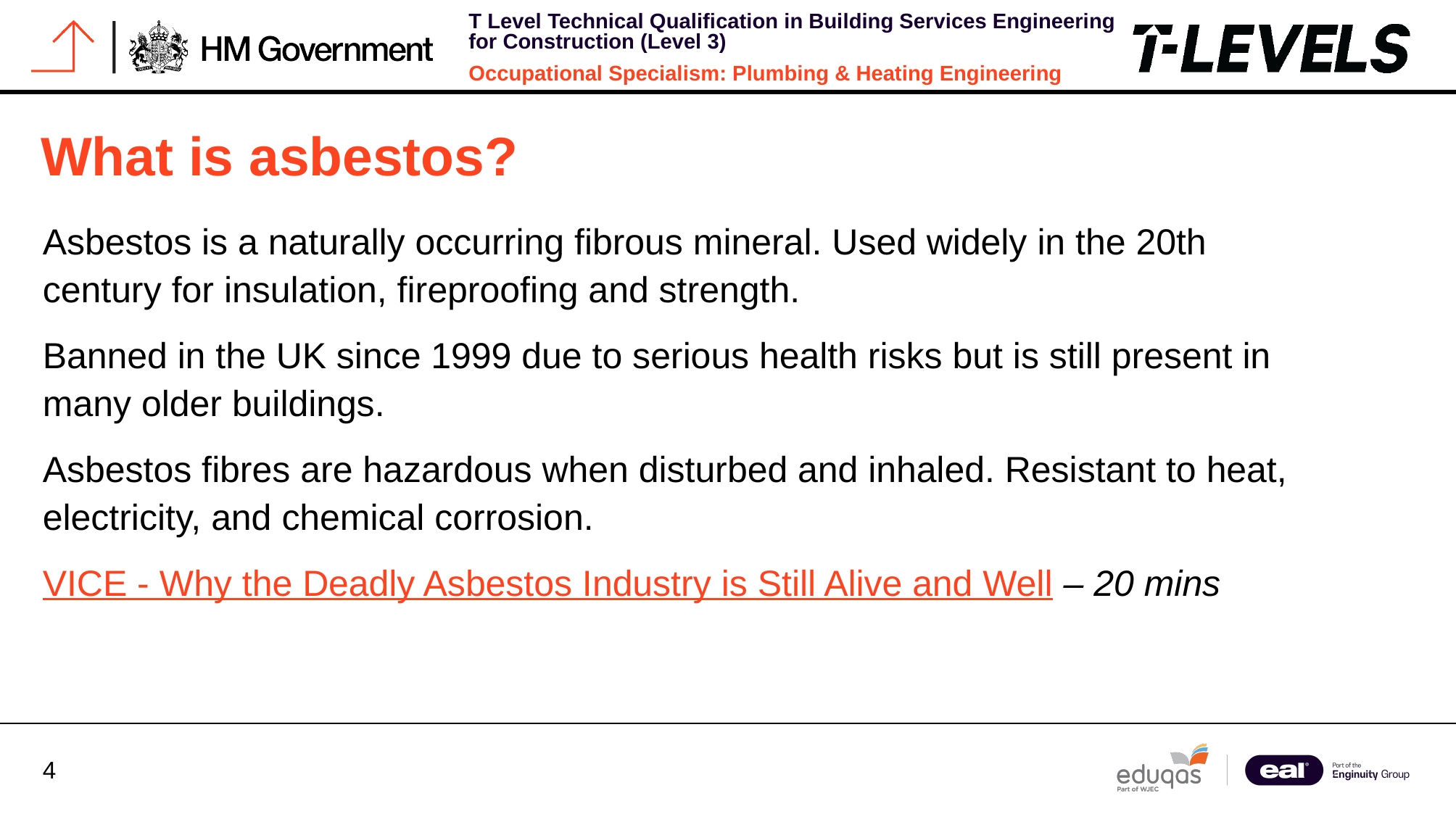

# What is asbestos?
Asbestos is a naturally occurring fibrous mineral. Used widely in the 20th century for insulation, fireproofing and strength.
Banned in the UK since 1999 due to serious health risks but is still present in many older buildings.
Asbestos fibres are hazardous when disturbed and inhaled. Resistant to heat, electricity, and chemical corrosion.
VICE - Why the Deadly Asbestos Industry is Still Alive and Well – 20 mins